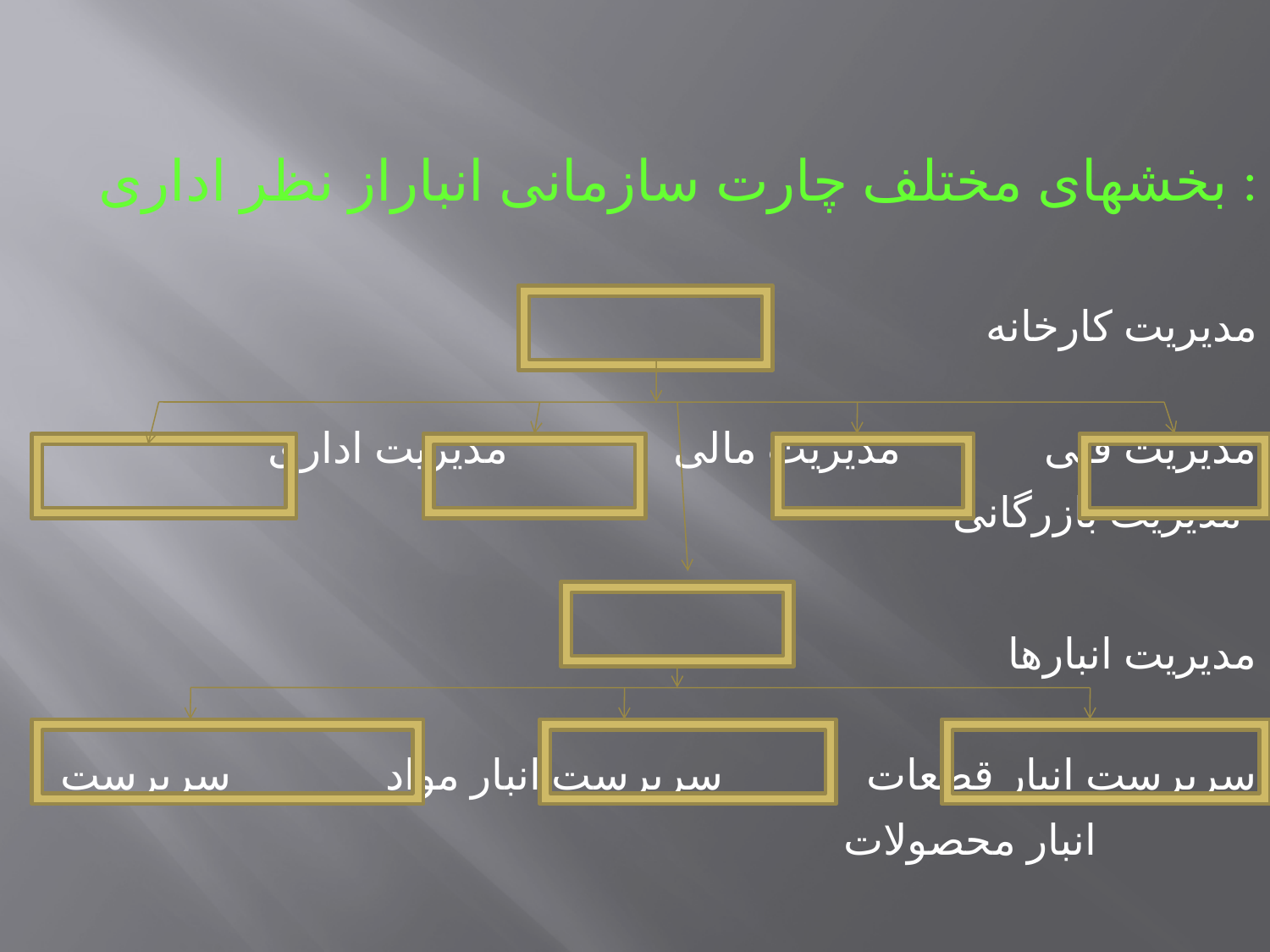

بخشهای مختلف چارت سازمانی انباراز نظر اداری :

                                               مدیریت کارخانه

مدیریت فنی             مدیریت مالی               مدیریت اداری               مدیریت بازرگانی

                                             مدیریت انبارها

سرپرست انبار قطعات             سرپرست انبار مواد              سرپرست انبار محصولات